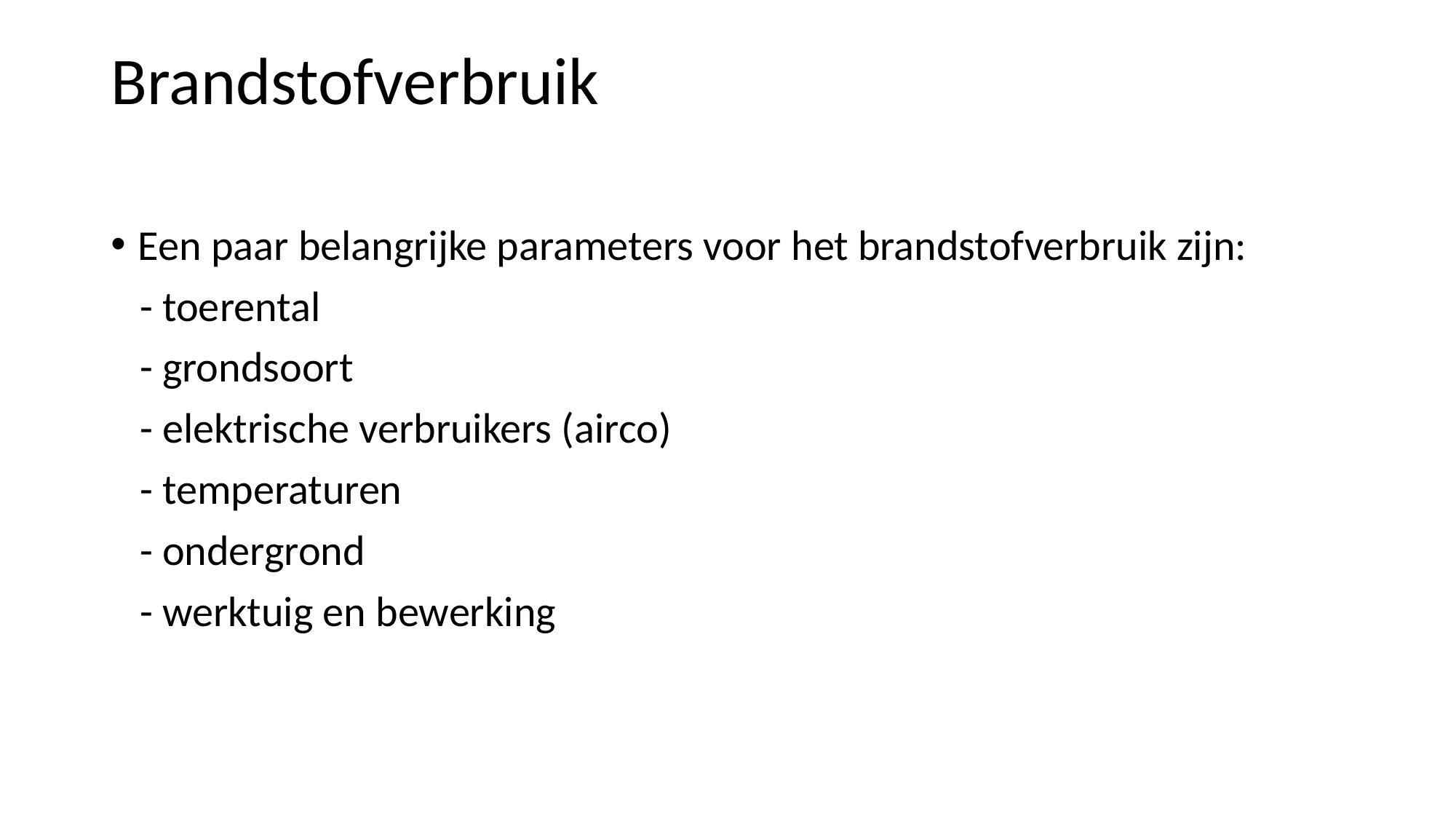

# Brandstofverbruik
Een paar belangrijke parameters voor het brandstofverbruik zijn:
   - toerental
   - grondsoort
   - elektrische verbruikers (airco)
   - temperaturen
   - ondergrond
   - werktuig en bewerking